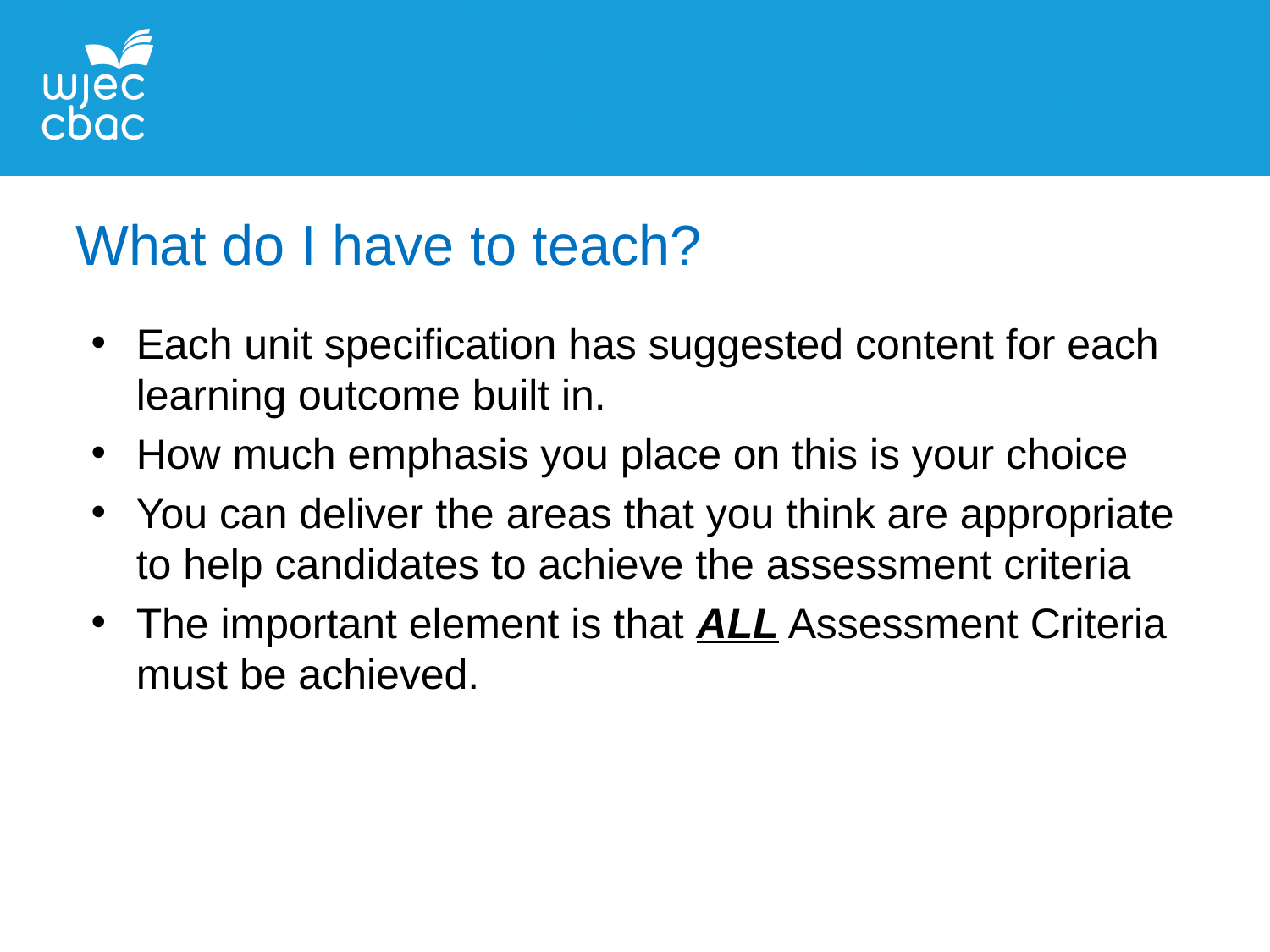

# What do I have to teach?
Each unit specification has suggested content for each learning outcome built in.
How much emphasis you place on this is your choice
You can deliver the areas that you think are appropriate to help candidates to achieve the assessment criteria
The important element is that ALL Assessment Criteria must be achieved.